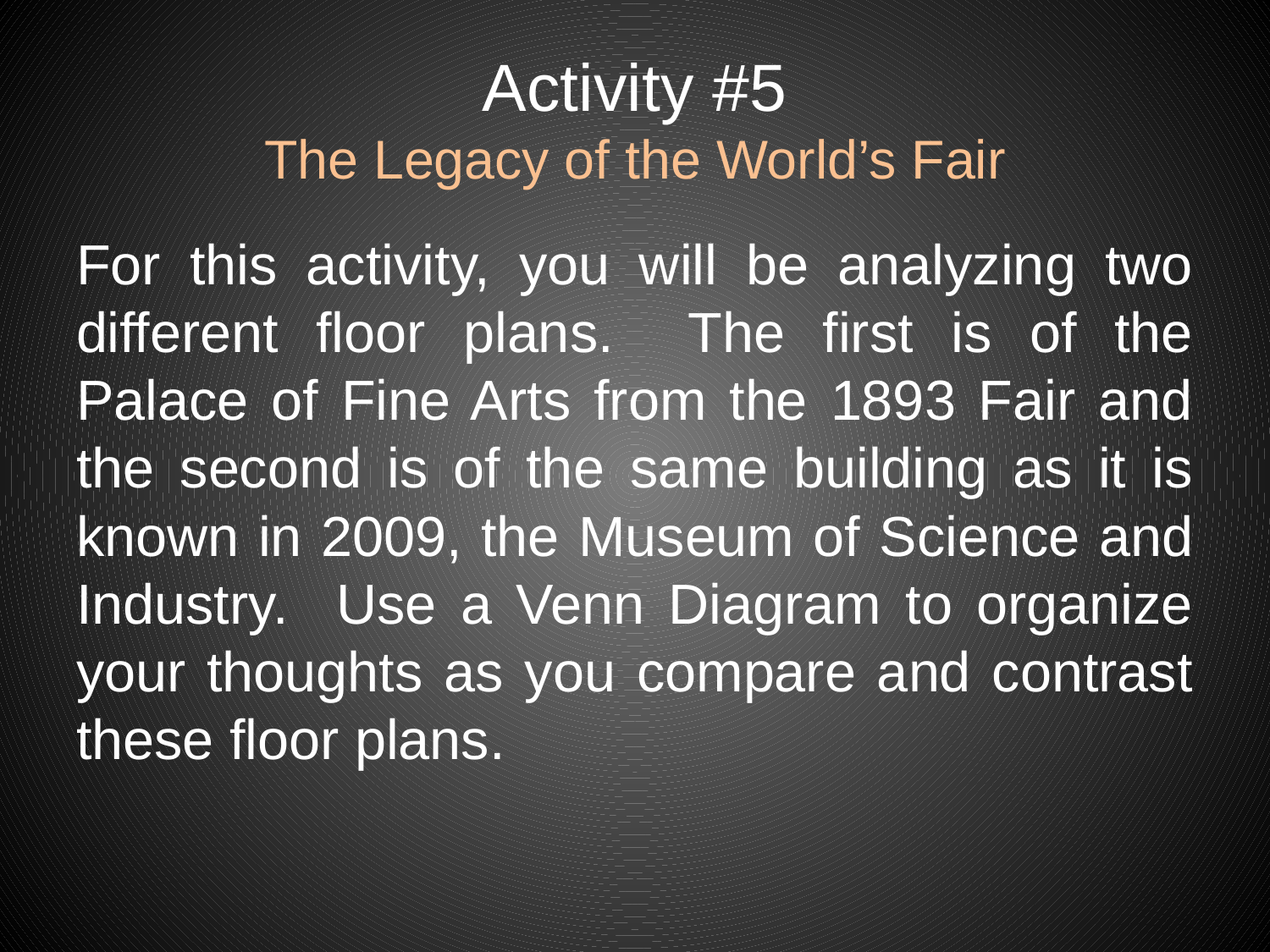

# Activity #5 The Legacy of the World’s Fair
For this activity, you will be analyzing two different floor plans.  The first is of the Palace of Fine Arts from the 1893 Fair and the second is of the same building as it is known in 2009, the Museum of Science and Industry.  Use a Venn Diagram to organize your thoughts as you compare and contrast these floor plans.